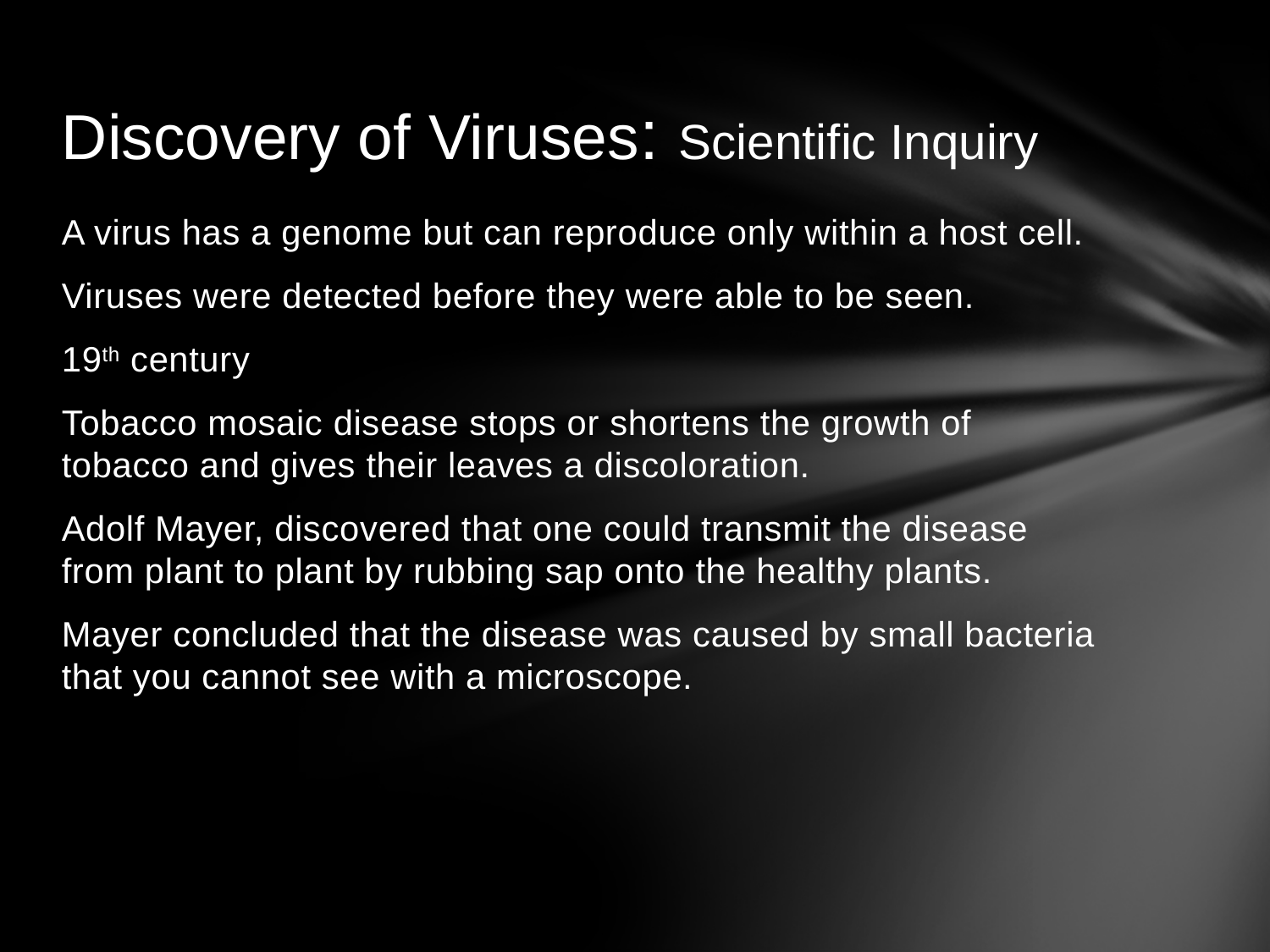

# Discovery of Viruses: Scientific Inquiry
A virus has a genome but can reproduce only within a host cell.
Viruses were detected before they were able to be seen.
19th century
Tobacco mosaic disease stops or shortens the growth of tobacco and gives their leaves a discoloration.
Adolf Mayer, discovered that one could transmit the disease from plant to plant by rubbing sap onto the healthy plants.
Mayer concluded that the disease was caused by small bacteria that you cannot see with a microscope.